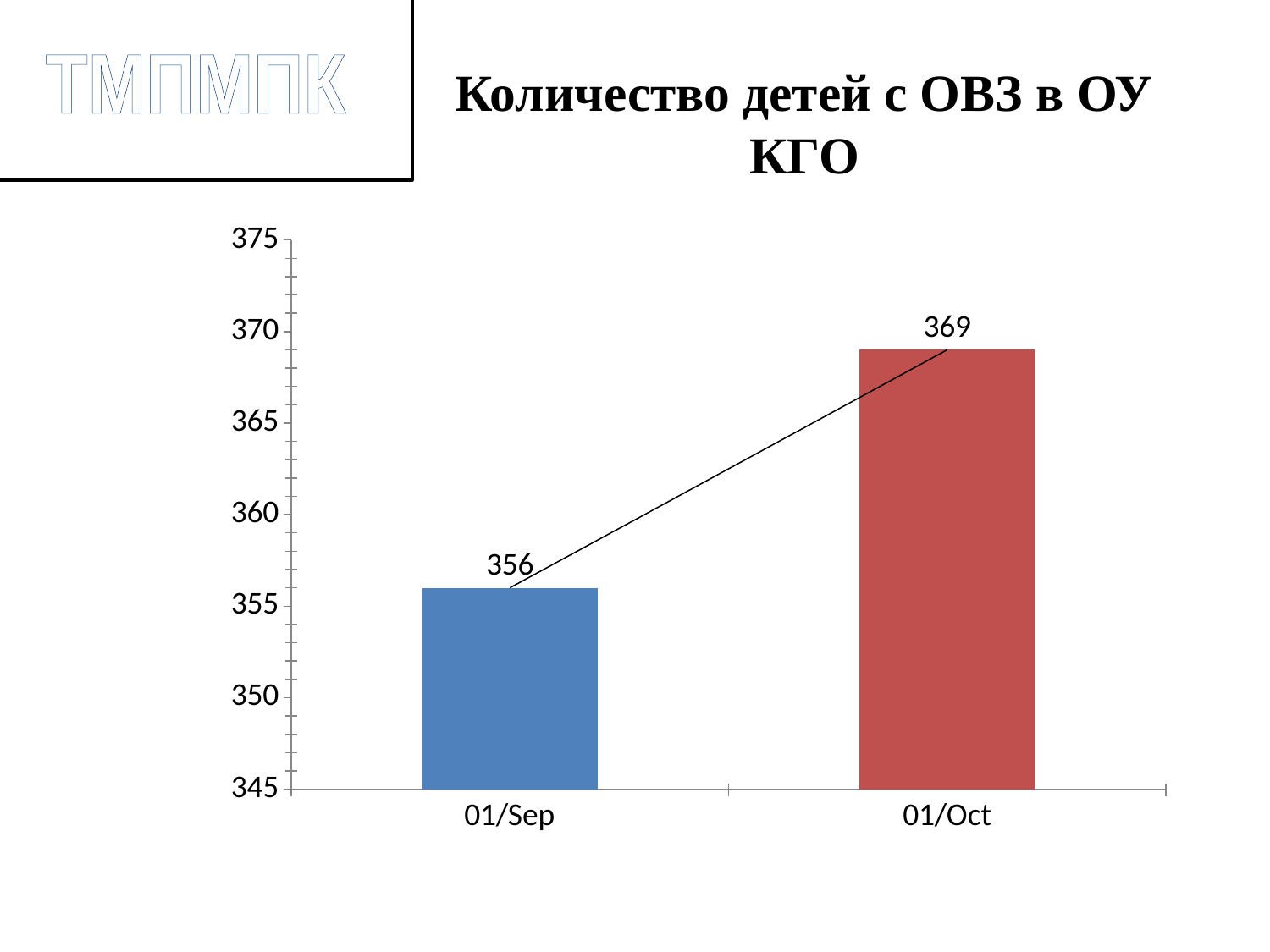

ТМПМПК
# Количество детей с ОВЗ в ОУ КГО

### Chart

| Category | ОВЗ |
|---|---|
| 43709 | 356.0 |
| 43739 | 369.0 |
|  | None |
|  | None |